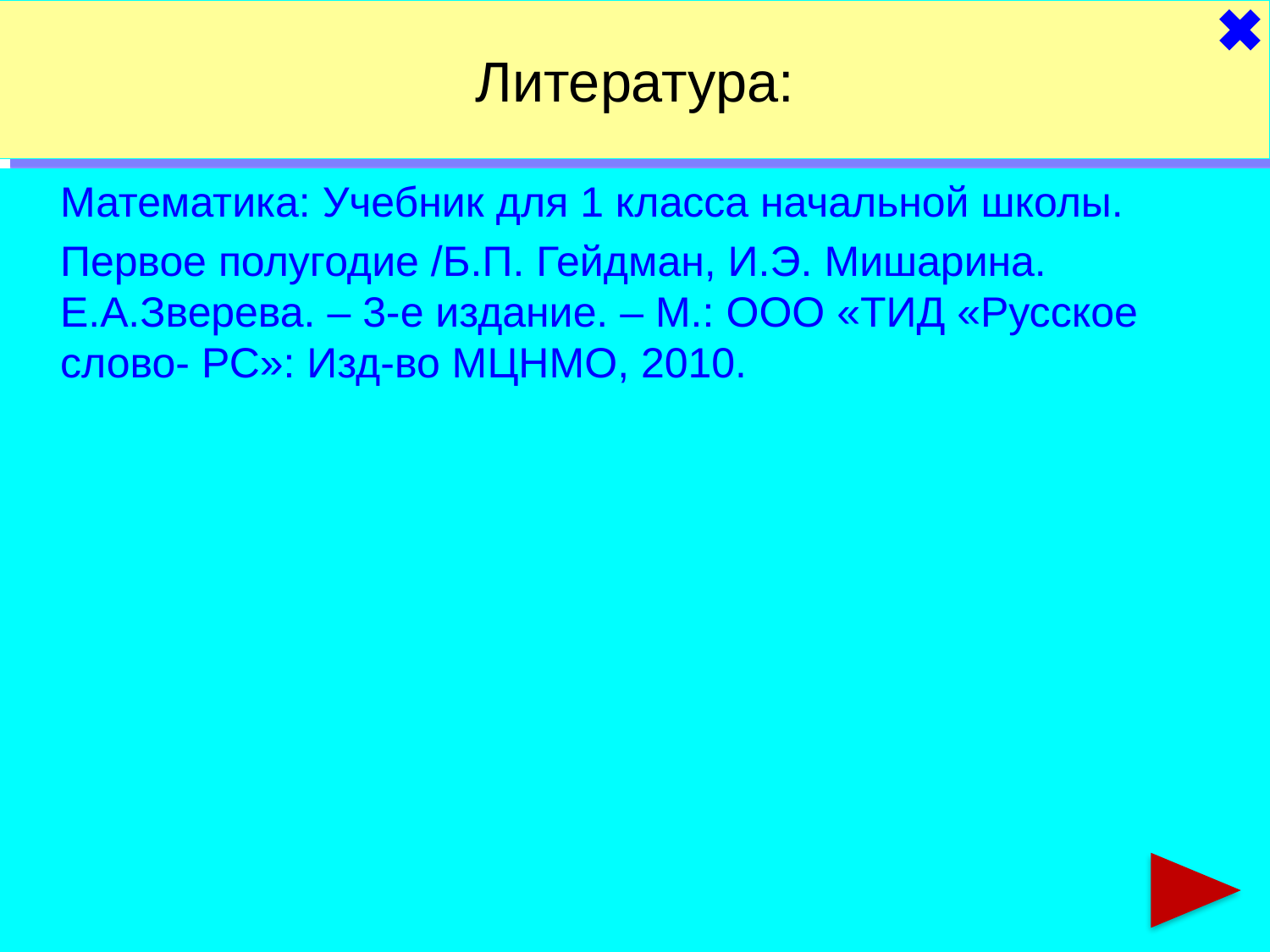

Литература:

Математика: Учебник для 1 класса начальной школы.
Первое полугодие /Б.П. Гейдман, И.Э. Мишарина. Е.А.Зверева. – 3-е издание. – М.: ООО «ТИД «Русское слово- РС»: Изд-во МЦНМО, 2010.